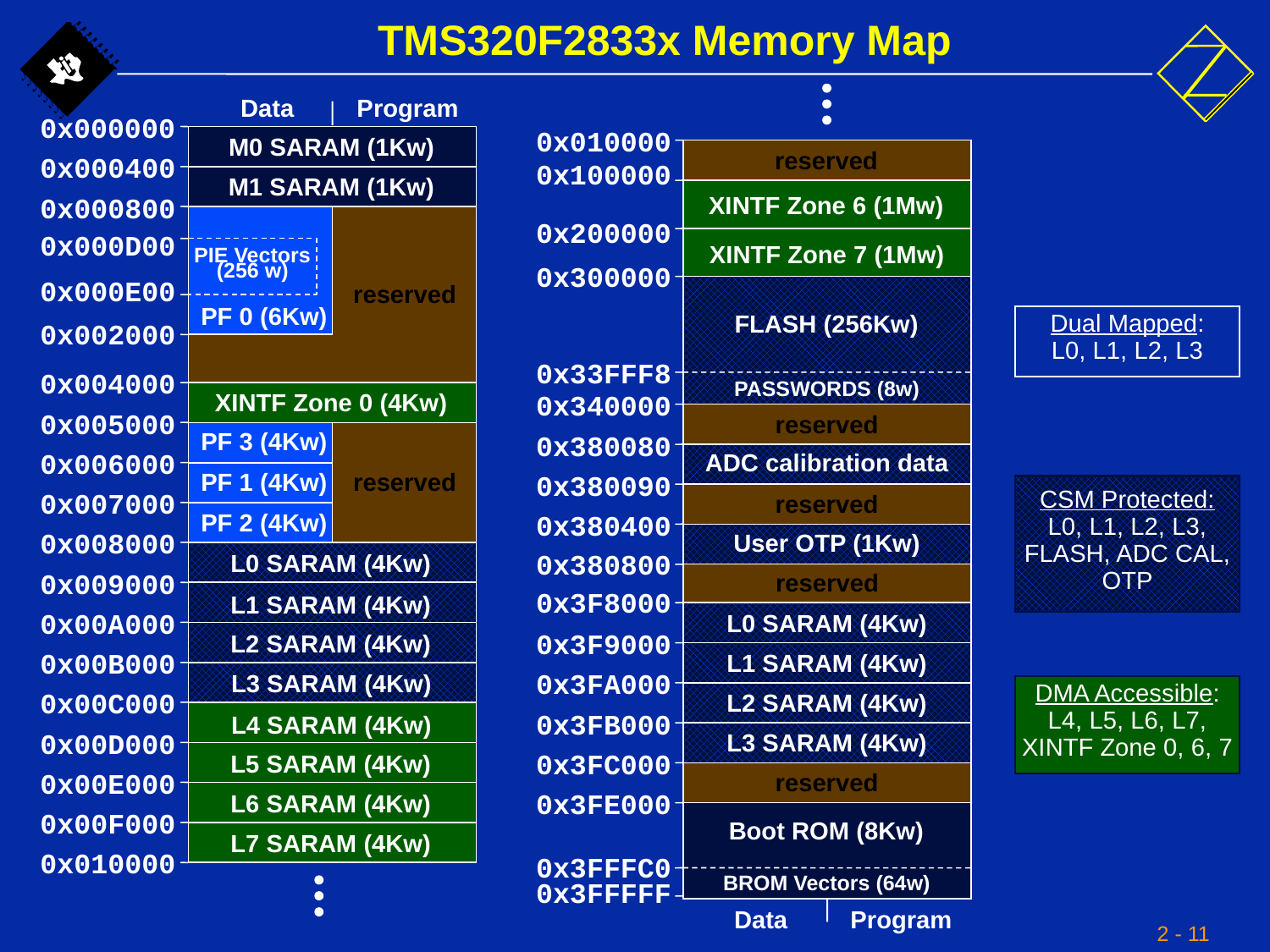

TMS320F2833x Memory Map

Data         Program

0x000000
0x010000

M0 SARAM (1Kw)

reserved
0x000400
0x100000

M1 SARAM (1Kw)

0x000800
XINTF Zone 6 (1Mw)

0x200000
0x000D00

XINTF Zone 7 (1Mw)
PIE Vectors
(256 w)
0x300000
0x000E00

reserved

PF 0 (6Kw)
Dual Mapped:
L0, L1, L2, L3
FLASH (256Kw)
0x002000

0x33FFF8
0x004000

PASSWORDS (8w)

0x340000
XINTF Zone 0 (4Kw)

0x005000
reserved

PF 3 (4Kw)
0x380080

0x006000
ADC calibration data

PF 1 (4Kw)
reserved
0x380090
CSM Protected:
L0, L1, L2, L3,
FLASH, ADC CAL,
OTP

0x007000

reserved

PF 2 (4Kw)
0x380400

0x008000
User OTP (1Kw)

0x380800
L0 SARAM (4Kw)

0x009000
reserved

0x3F8000
L1 SARAM (4Kw)

0x00A000
L0 SARAM (4Kw)

0x3F9000
L2 SARAM (4Kw)

0x00B000
L1 SARAM (4Kw)

0x3FA000
L3 SARAM (4Kw)
DMA Accessible:
L4, L5, L6, L7,
XINTF Zone 0, 6, 7

0x00C000
L2 SARAM (4Kw)

0x3FB000
L4 SARAM (4Kw)

0x00D000
L3 SARAM (4Kw)

0x3FC000
L5 SARAM (4Kw)

0x00E000
reserved

0x3FE000
L6 SARAM (4Kw)

0x00F000

Boot ROM (8Kw)
L7 SARAM (4Kw)
0x010000
0x3FFFC0

BROM Vectors (64w)

0x3FFFFF

Data         Program